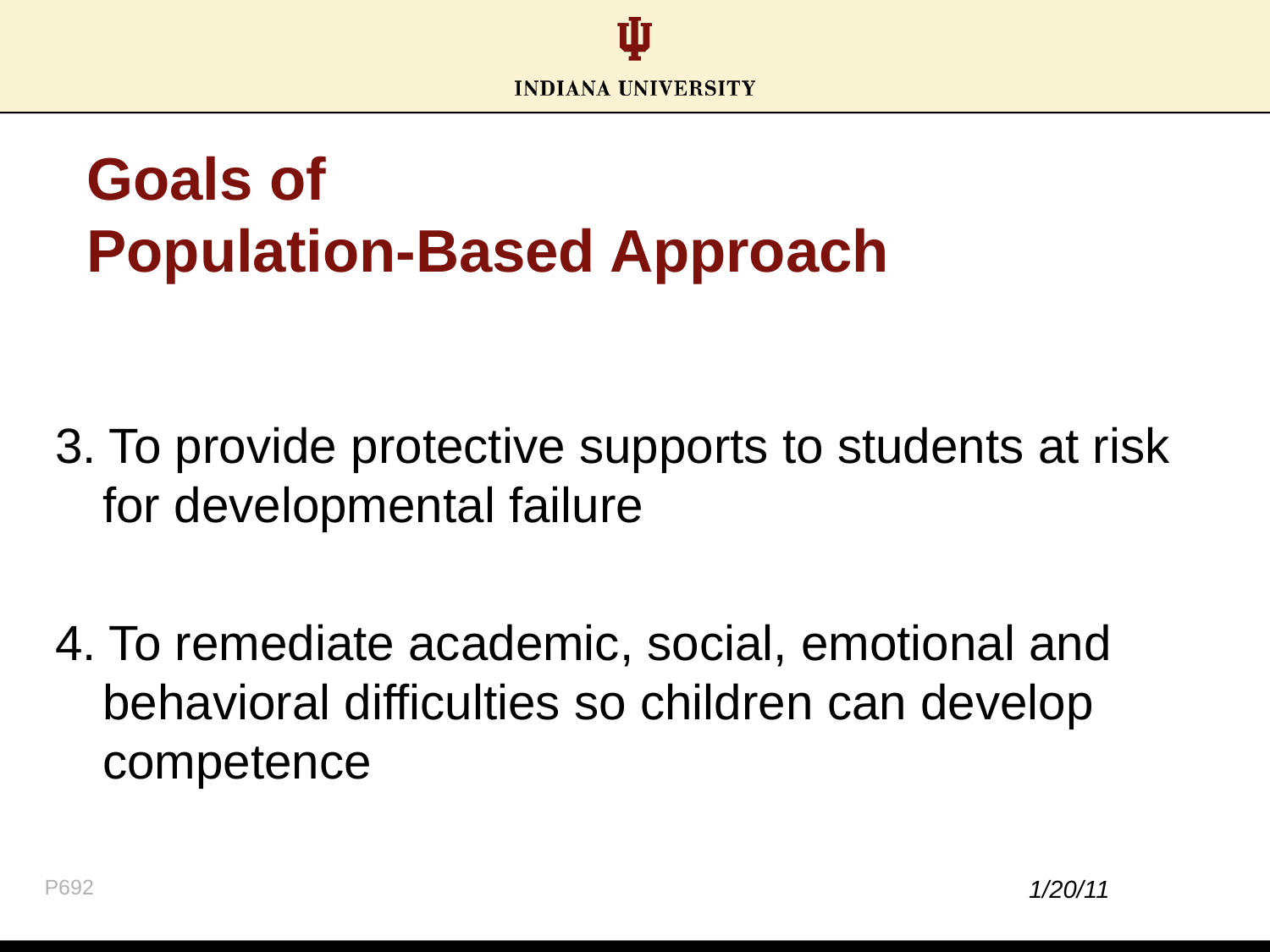

# Goals of Population-Based Approach

3. To provide protective supports to students at risk for developmental failure

4. To remediate academic, social, emotional and behavioral difficulties so children can develop competence

P692
1/20/11